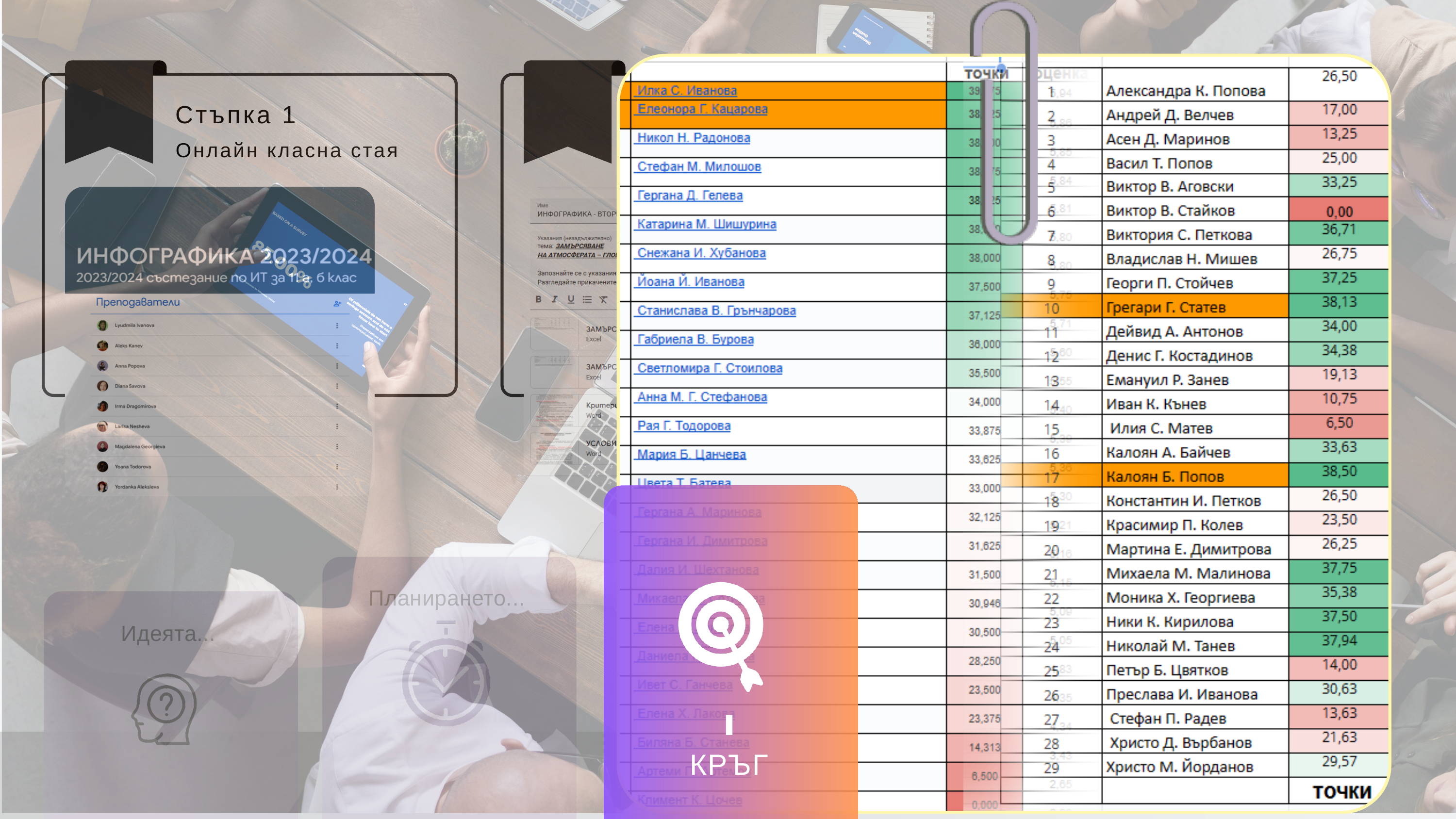

Стъпка 1
Project 2
Стъпка 3
Онлайн класна стая
Задание и срокове
Резултати и класиране

I
КРЪГ
Реализацията...

Планирането...

Идеята...